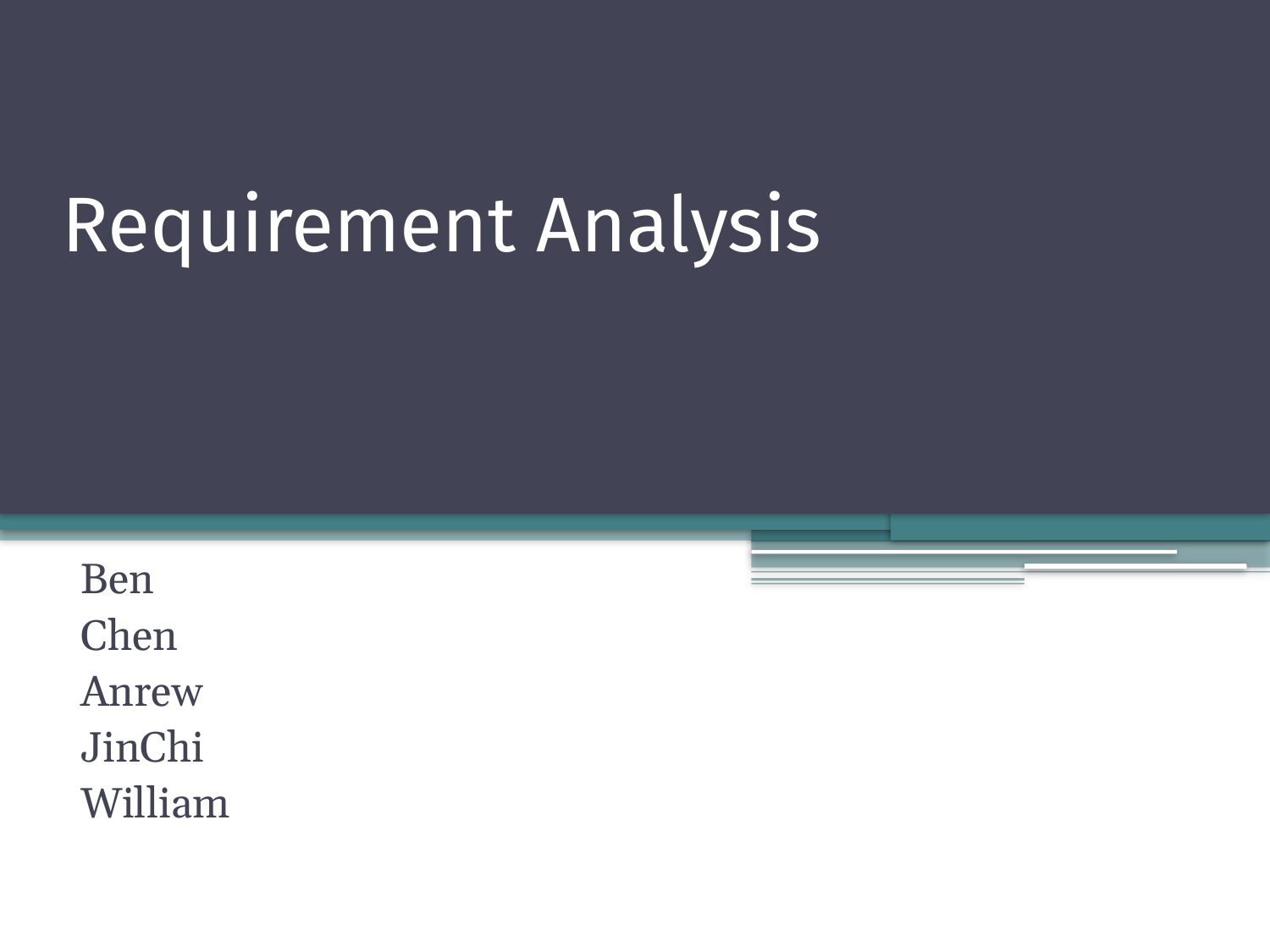

# Requirement Analysis
Ben
Chen
Anrew
JinChi
William